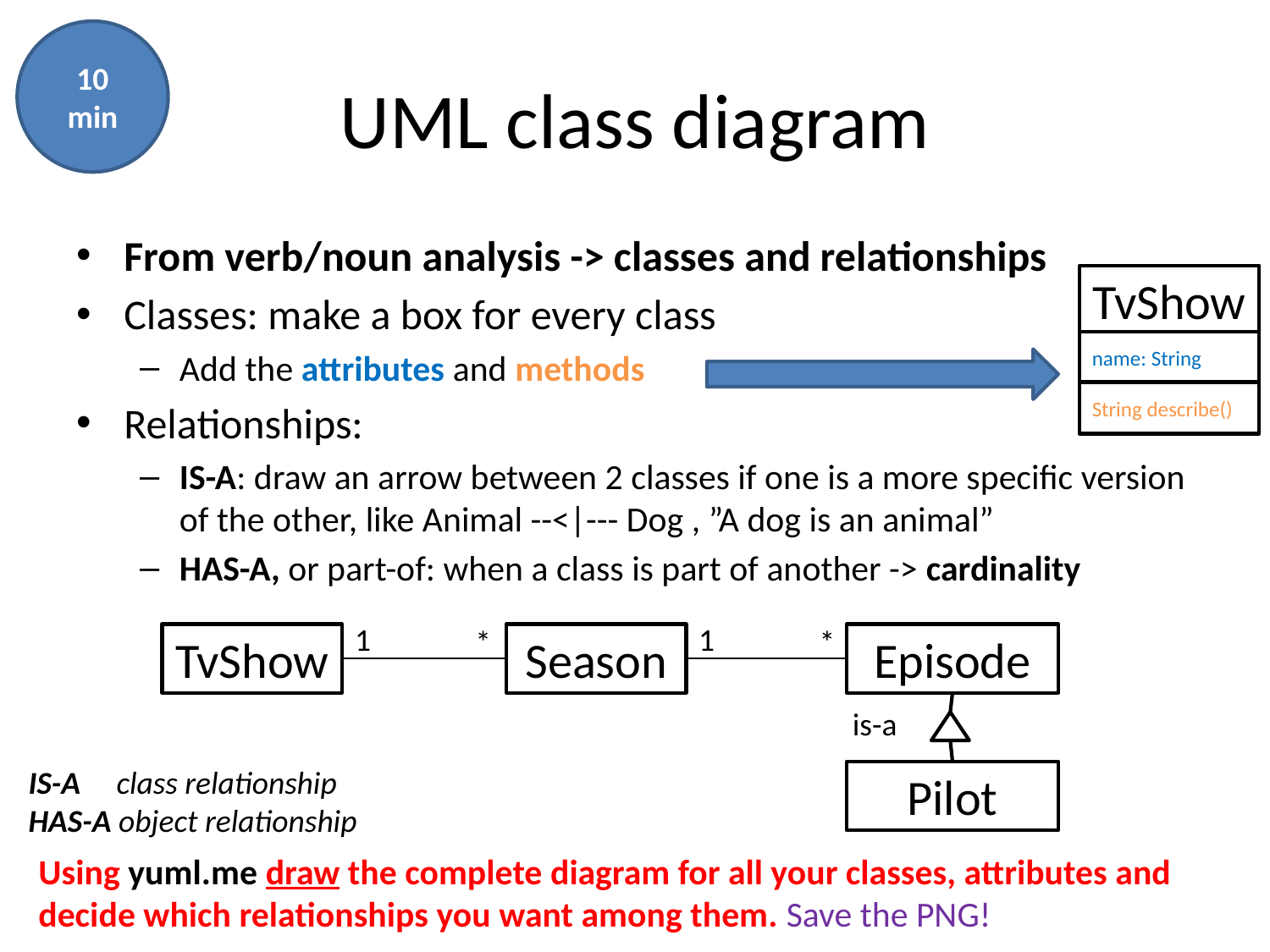

10 min
# UML class diagram
From verb/noun analysis -> classes and relationships
Classes: make a box for every class
Add the attributes and methods
Relationships:
IS-A: draw an arrow between 2 classes if one is a more specific version of the other, like Animal --<|--- Dog , ”A dog is an animal”
HAS-A, or part-of: when a class is part of another -> cardinality

TvShow
name: String
String describe()

1
1
*
*
TvShow
Season
Episode

is-a
Pilot
IS-A     class relationship
HAS-A object relationship
Using yuml.me draw the complete diagram for all your classes, attributes and
decide which relationships you want among them. Save the PNG!